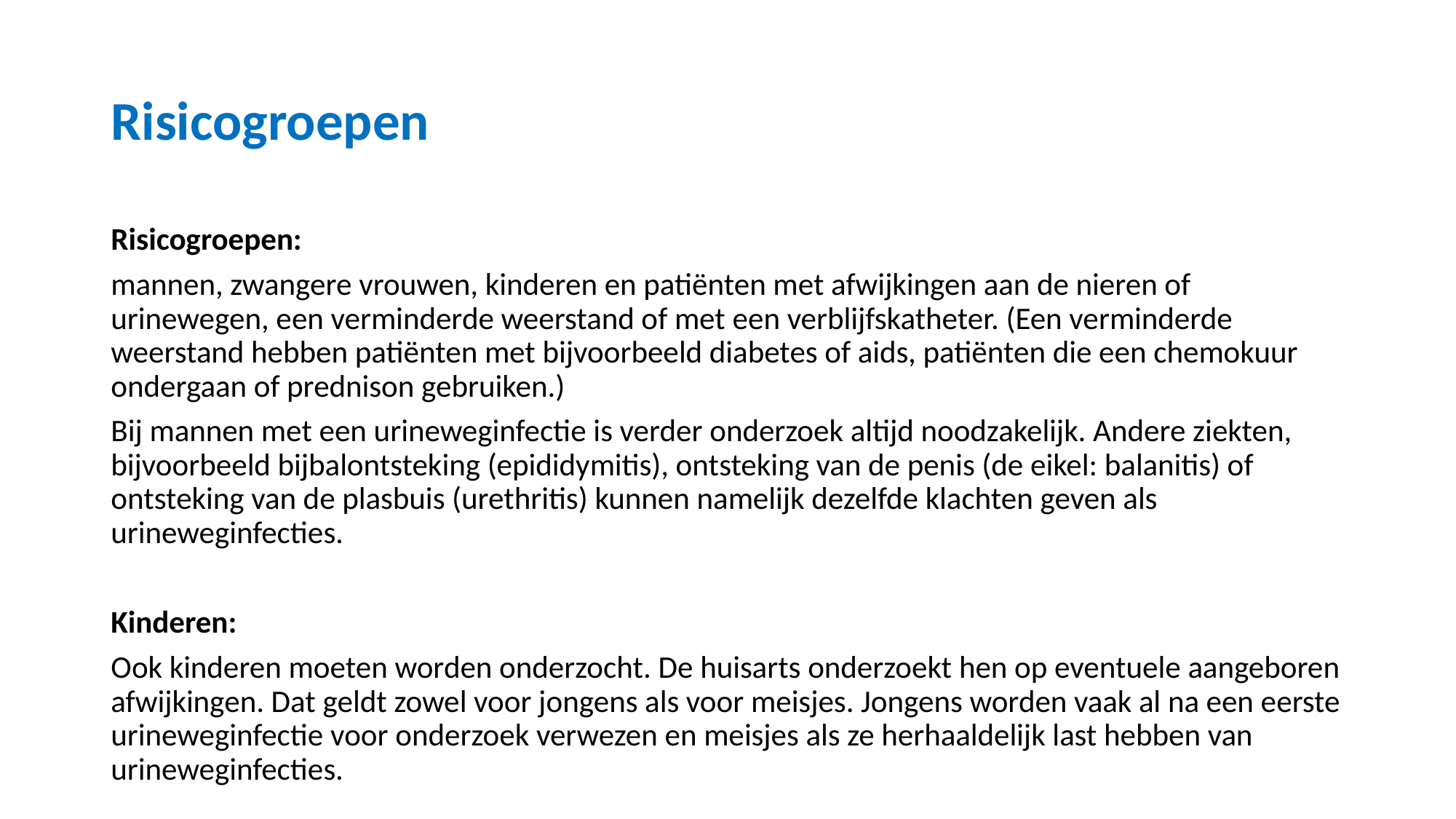

# Risicogroepen
Risicogroepen:
mannen, zwangere vrouwen, kinderen en patiënten met afwijkingen aan de nieren of urinewegen, een verminderde weerstand of met een verblijfskatheter. (Een verminderde weerstand hebben patiënten met bijvoorbeeld diabetes of aids, patiënten die een chemokuur ondergaan of prednison gebruiken.)
Bij mannen met een urineweginfectie is verder onderzoek altijd noodzakelijk. Andere ziekten, bijvoorbeeld bijbalontsteking (epididymitis), ontsteking van de penis (de eikel: balanitis) of ontsteking van de plasbuis (urethritis) kunnen namelijk dezelfde klachten geven als urineweginfecties.

Kinderen:
Ook kinderen moeten worden onderzocht. De huisarts onderzoekt hen op eventuele aangeboren afwijkingen. Dat geldt zowel voor jongens als voor meisjes. Jongens worden vaak al na een eerste urineweginfectie voor onderzoek verwezen en meisjes als ze herhaaldelijk last hebben van urineweginfecties.